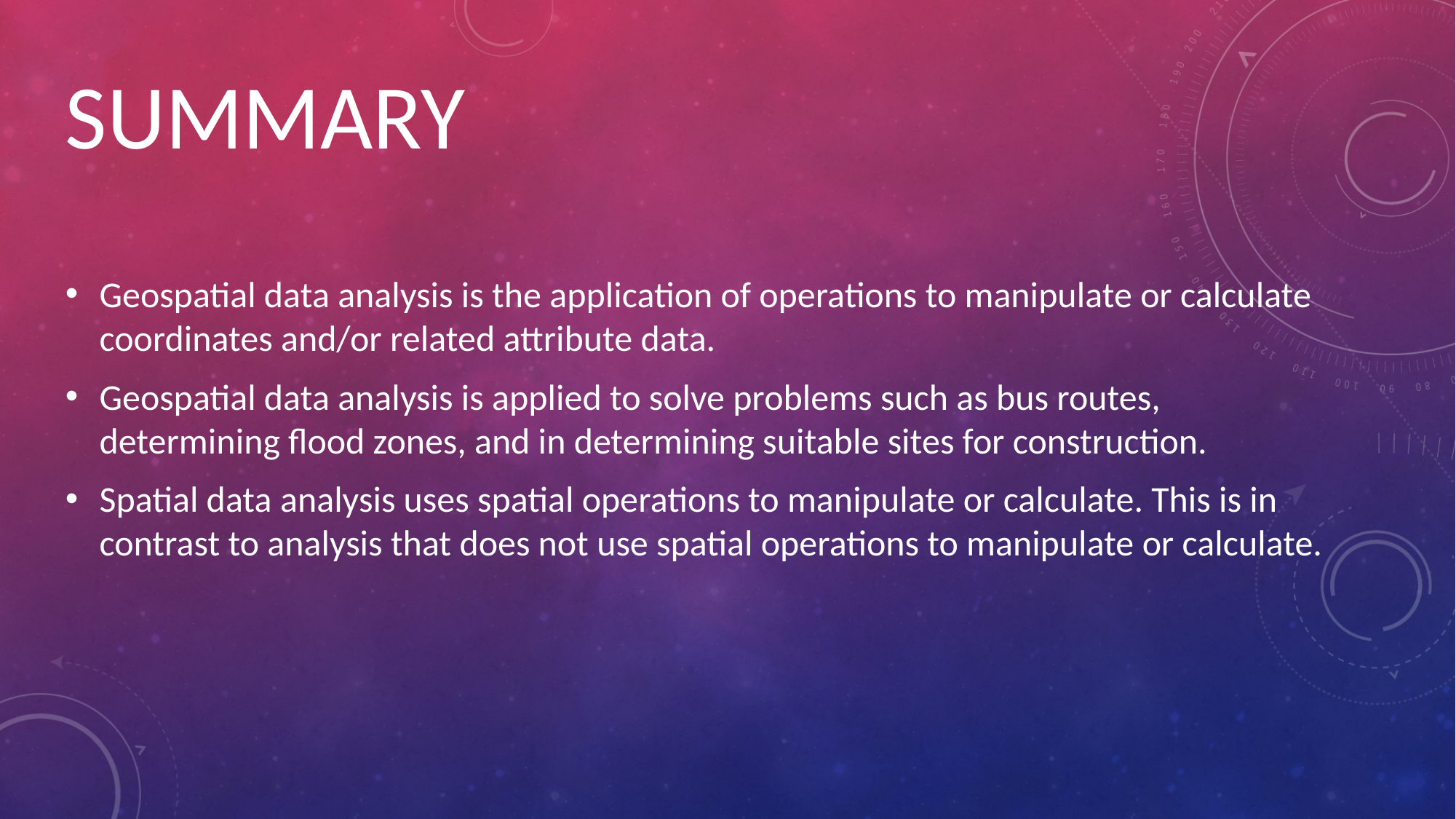

# Summary
Geospatial data analysis is the application of operations to manipulate or calculate coordinates and/or related attribute data.
Geospatial data analysis is applied to solve problems such as bus routes, determining flood zones, and in determining suitable sites for construction.
Spatial data analysis uses spatial operations to manipulate or calculate. This is in contrast to analysis that does not use spatial operations to manipulate or calculate.